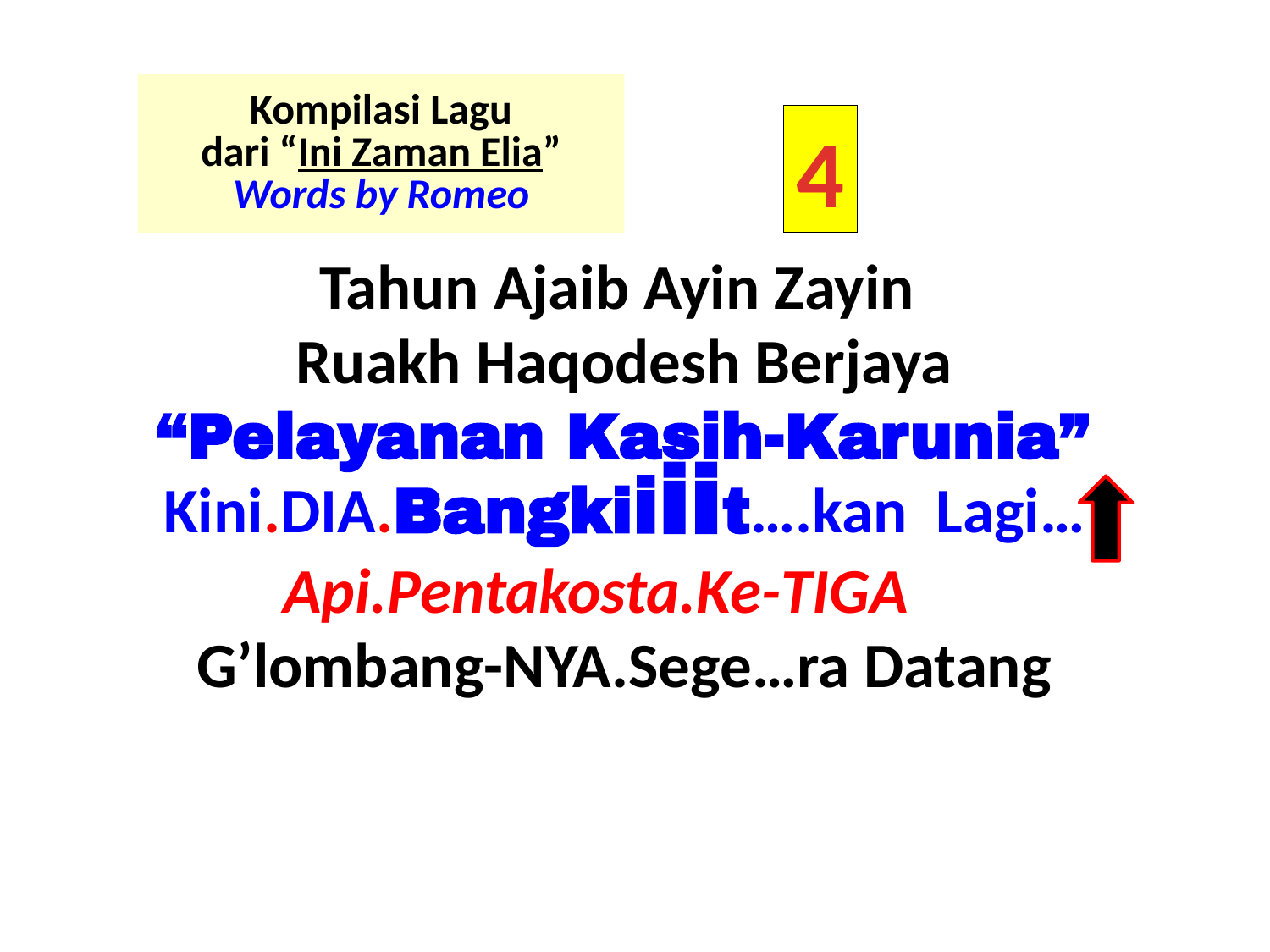

# Kompilasi Lagu dari “Ini Zaman Elia” Words by Romeo
4
Tahun Ajaib Ayin Zayin
Ruakh Haqodesh Berjaya
“Pelayanan Kasih-Karunia”
Kini.DIA.Bangkiiiit….kan  Lagi…
Api.Pentakosta.Ke-TIGA
G’lombang-NYA.Sege…ra Datang